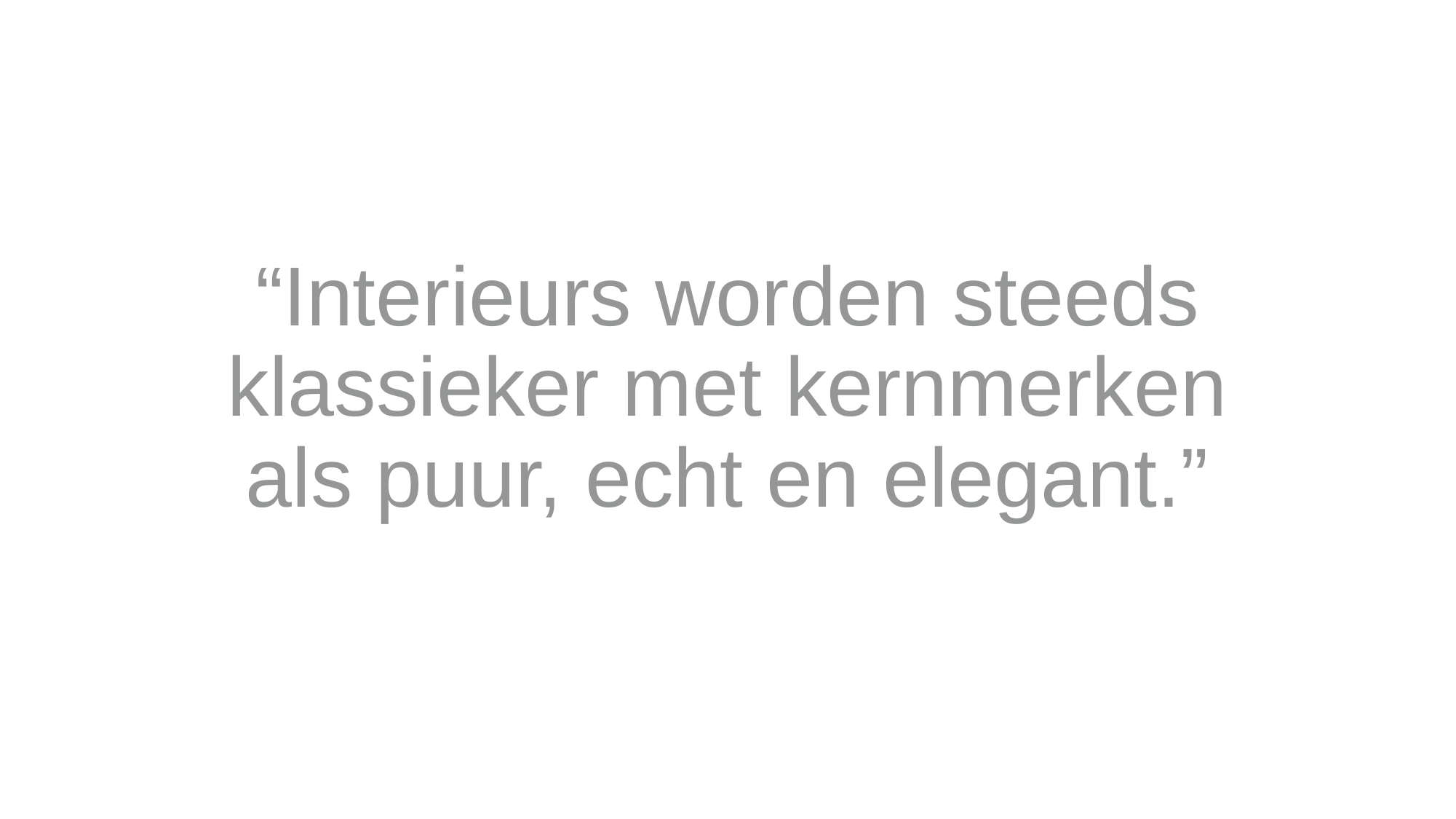

# “Interieurs worden steeds klassieker met kernmerken als puur, echt en elegant.”